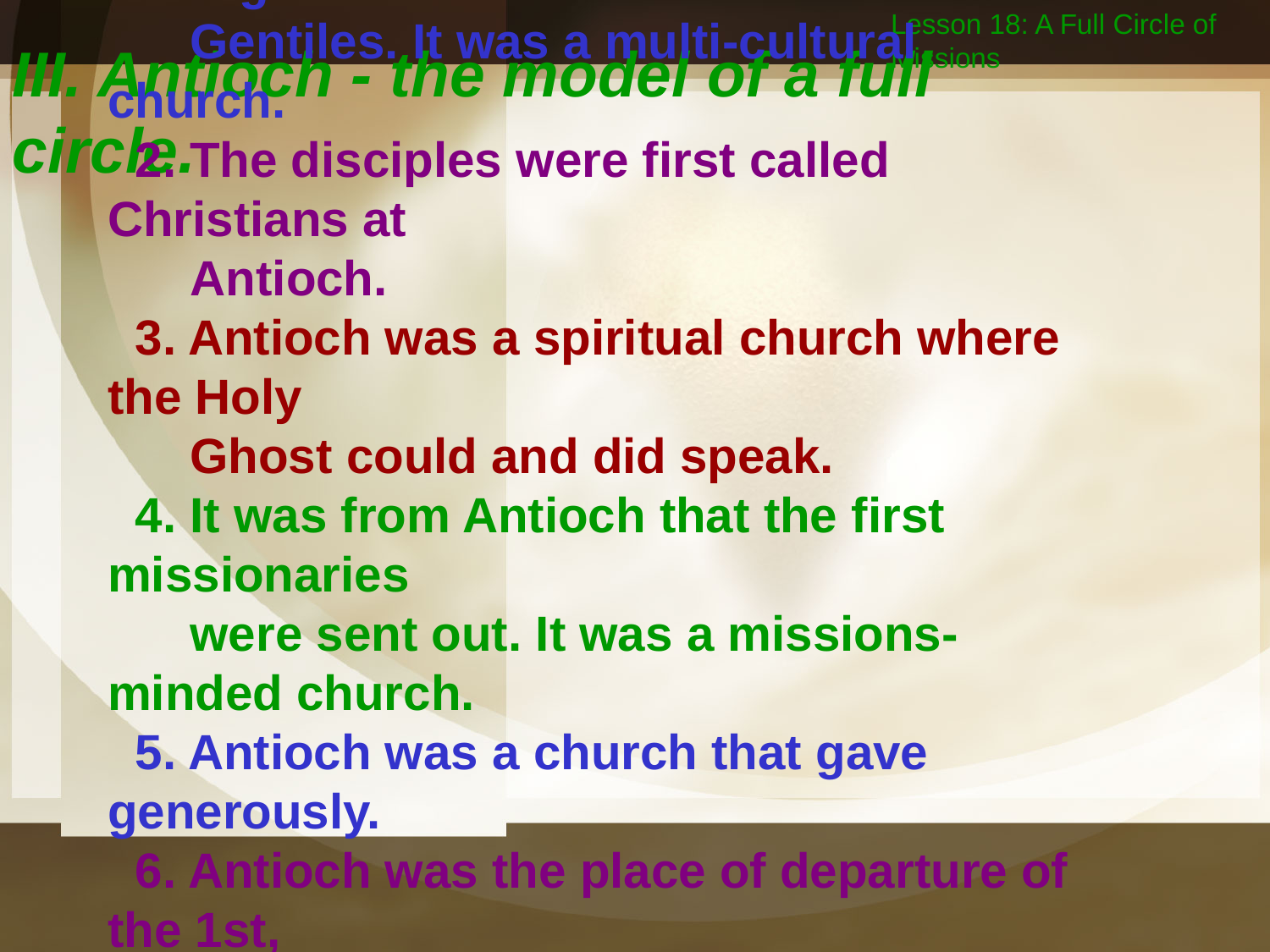

Lesson 18: A Full Circle of Missions
III. Antioch - the model of a full circle.
1. Antioch was the first church founded among the
      Gentiles. It was a multi-cultural church.
  2. The disciples were first called Christians at
      Antioch.
  3. Antioch was a spiritual church where the Holy
      Ghost could and did speak.
  4. It was from Antioch that the first missionaries
      were sent out. It was a missions-minded church.
  5. Antioch was a church that gave generously.
  6. Antioch was the place of departure of the 1st,
      2nd and 3rd missionary journeys of Paul.